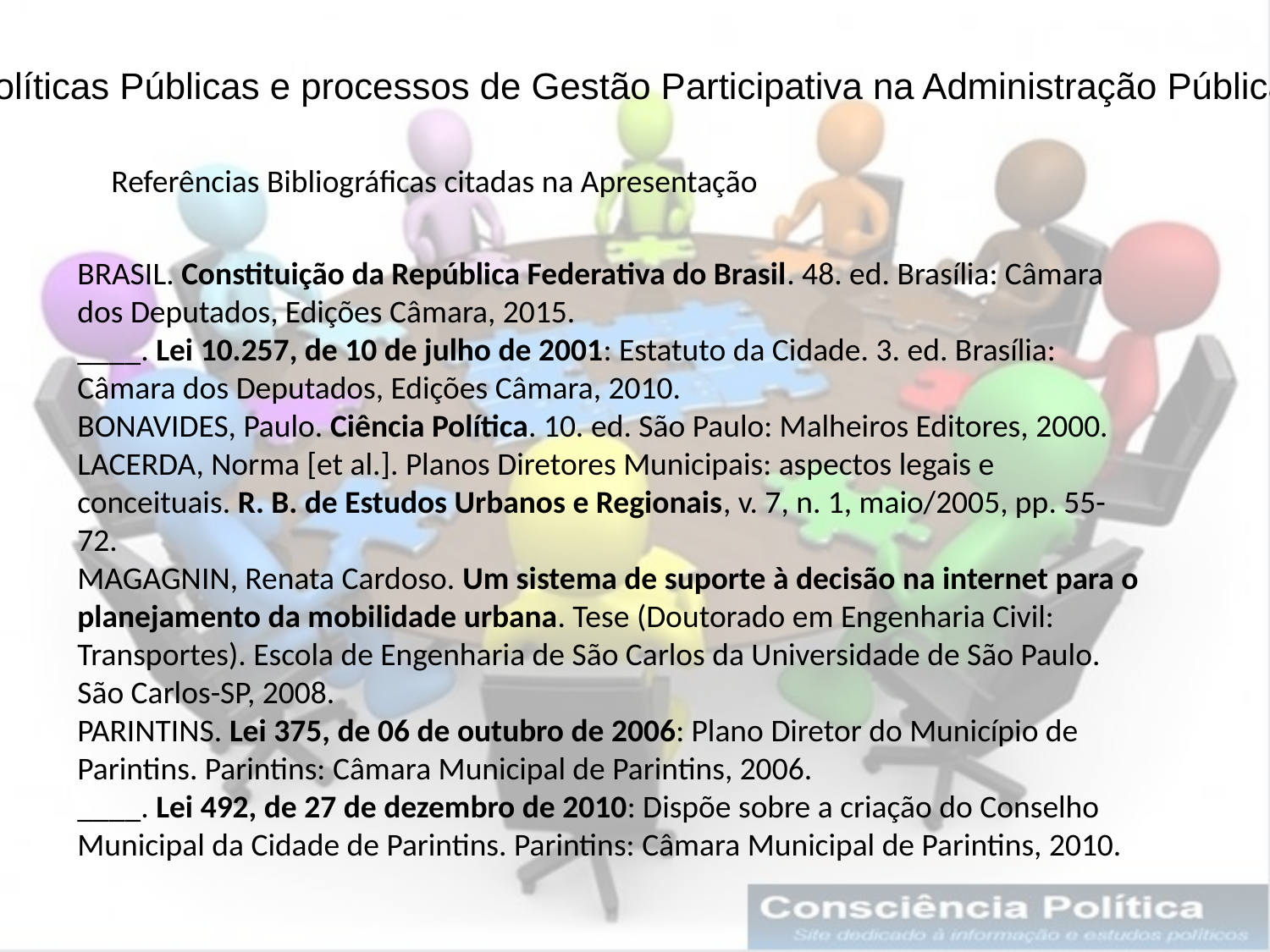

Políticas Públicas e processos de Gestão Participativa na Administração Pública
Referências Bibliográficas citadas na Apresentação
BRASIL. Constituição da República Federativa do Brasil. 48. ed. Brasília: Câmara dos Deputados, Edições Câmara, 2015.
____. Lei 10.257, de 10 de julho de 2001: Estatuto da Cidade. 3. ed. Brasília: Câmara dos Deputados, Edições Câmara, 2010.
BONAVIDES, Paulo. Ciência Política. 10. ed. São Paulo: Malheiros Editores, 2000.
LACERDA, Norma [et al.]. Planos Diretores Municipais: aspectos legais e conceituais. R. B. de Estudos Urbanos e Regionais, v. 7, n. 1, maio/2005, pp. 55-72.
MAGAGNIN, Renata Cardoso. Um sistema de suporte à decisão na internet para o planejamento da mobilidade urbana. Tese (Doutorado em Engenharia Civil: Transportes). Escola de Engenharia de São Carlos da Universidade de São Paulo. São Carlos-SP, 2008.
PARINTINS. Lei 375, de 06 de outubro de 2006: Plano Diretor do Município de Parintins. Parintins: Câmara Municipal de Parintins, 2006.
____. Lei 492, de 27 de dezembro de 2010: Dispõe sobre a criação do Conselho Municipal da Cidade de Parintins. Parintins: Câmara Municipal de Parintins, 2010.